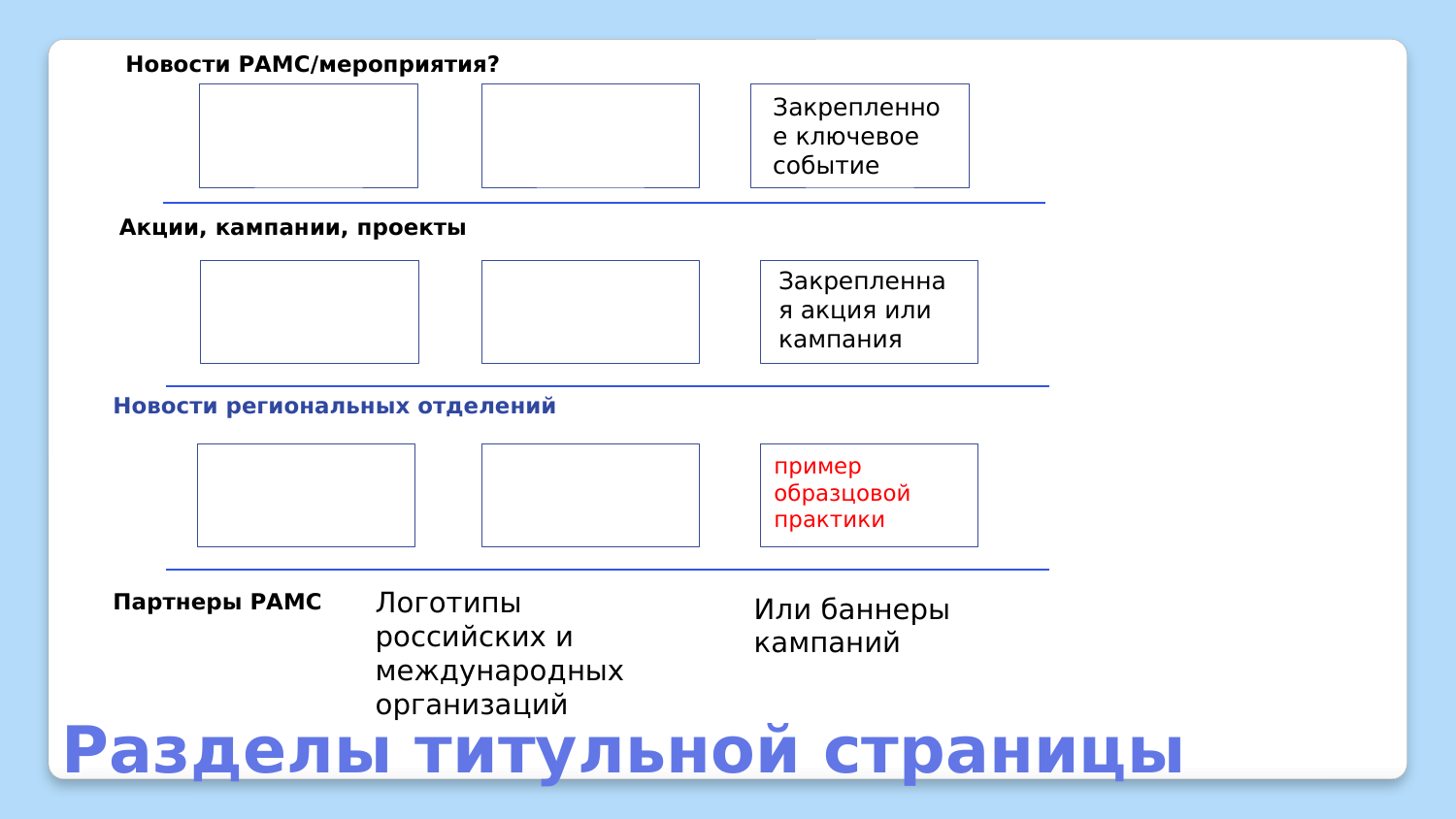

Новости РАМС/мероприятия?

Закрепленное ключевое событие
Акции, кампании, проекты
Закрепленная акция или кампания

Новости региональных отделений

пример образцовой практики
Логотипы российских и международных организаций
Партнеры РАМС
Или баннеры кампаний
Разделы титульной страницы